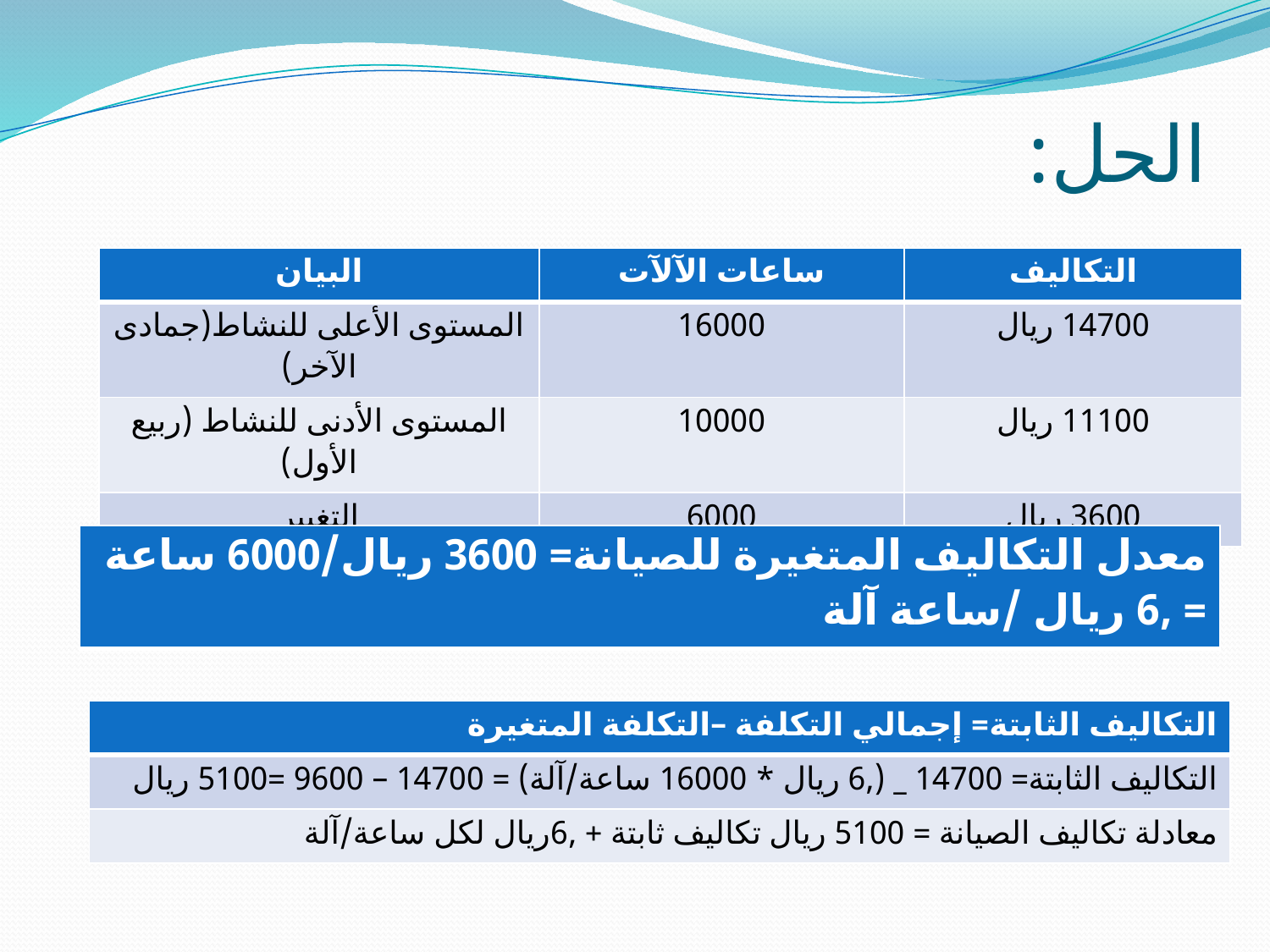

# الحل:
| البيان | ساعات الآلآت | التكاليف |
| --- | --- | --- |
| المستوى الأعلى للنشاط(جمادى الآخر) | 16000 | 14700 ريال |
| المستوى الأدنى للنشاط (ربيع الأول) | 10000 | 11100 ريال |
| التغيير | 6000 | 3600 ريال |
| معدل التكاليف المتغيرة للصيانة= 3600 ريال/6000 ساعة = ,6 ريال /ساعة آلة |
| --- |
| التكاليف الثابتة= إجمالي التكلفة –التكلفة المتغيرة |
| --- |
| التكاليف الثابتة= 14700 \_ (,6 ريال \* 16000 ساعة/آلة) = 14700 – 9600 =5100 ريال |
| معادلة تكاليف الصيانة = 5100 ريال تكاليف ثابتة + ,6ريال لكل ساعة/آلة |